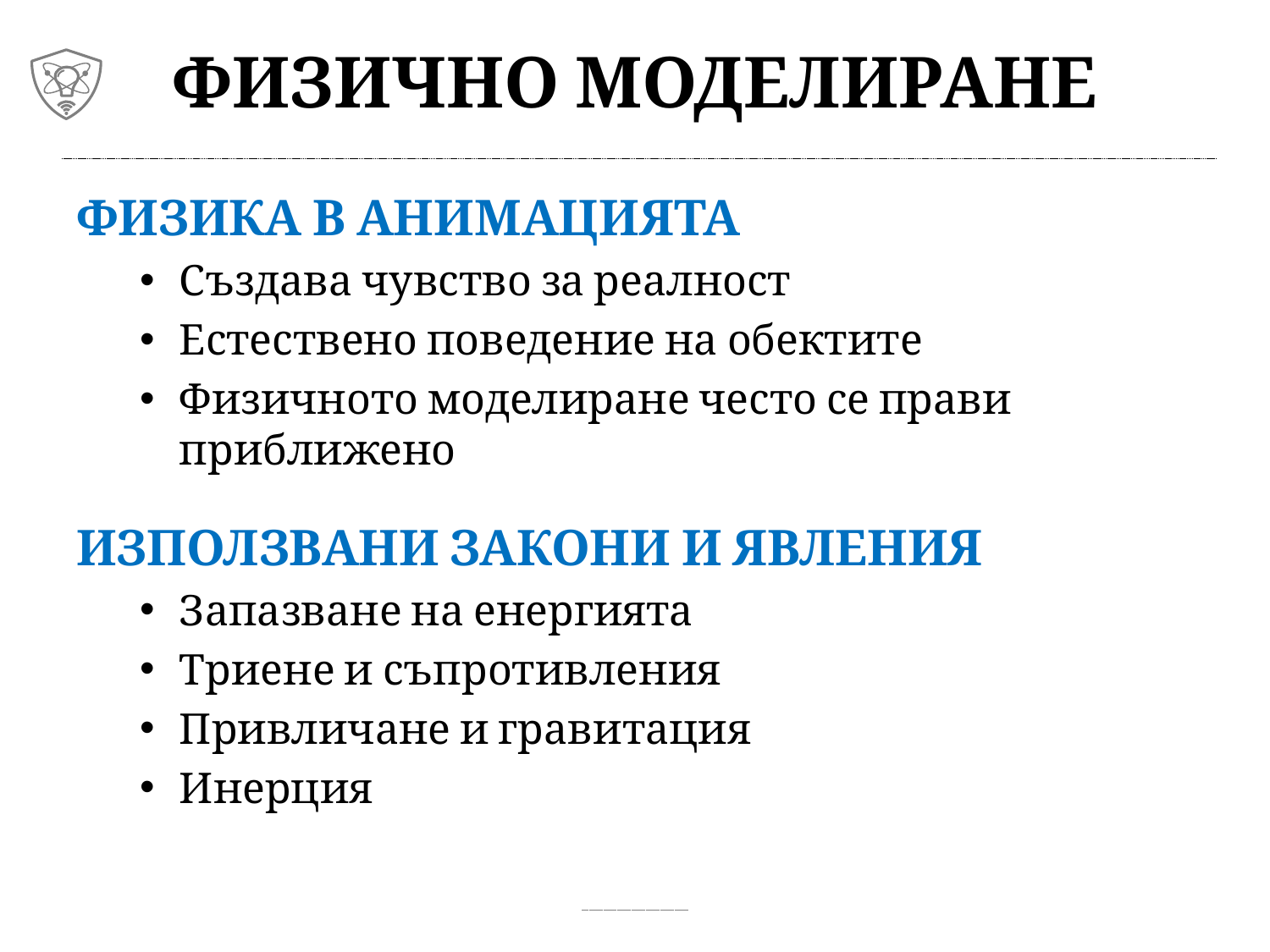

# Физично моделиране
Физика в анимацията
Създава чувство за реалност
Естествено поведение на обектите
Физичното моделиране често се прави приближено
Използвани закони и явления
Запазване на енергията
Триене и съпротивления
Привличане и гравитация
Инерция